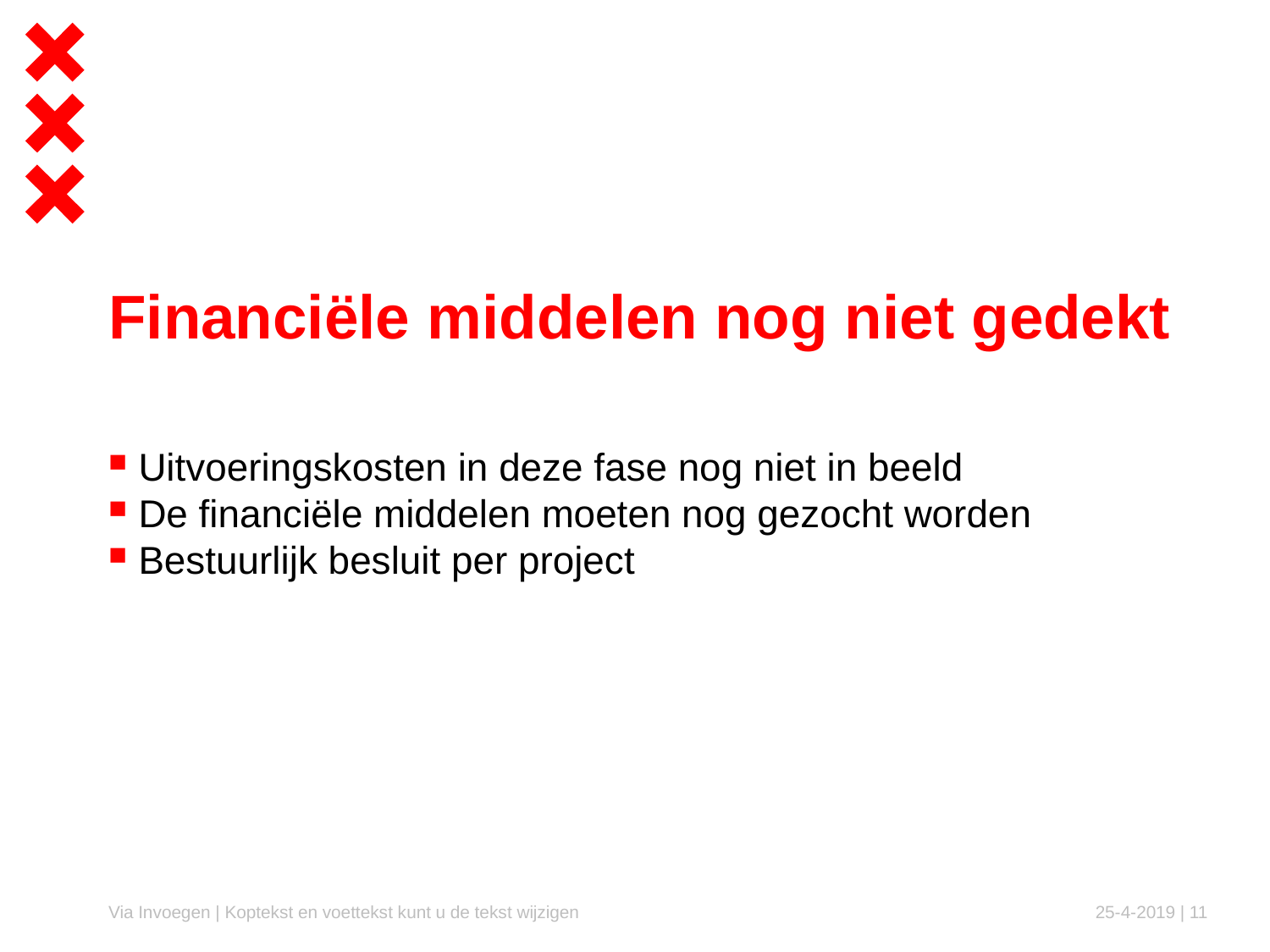

# Financiële middelen nog niet gedekt

Uitvoeringskosten in deze fase nog niet in beeld
De financiële middelen moeten nog gezocht worden
Bestuurlijk besluit per project

Via Invoegen | Koptekst en voettekst kunt u de tekst wijzigen
25-4-2019
| 11